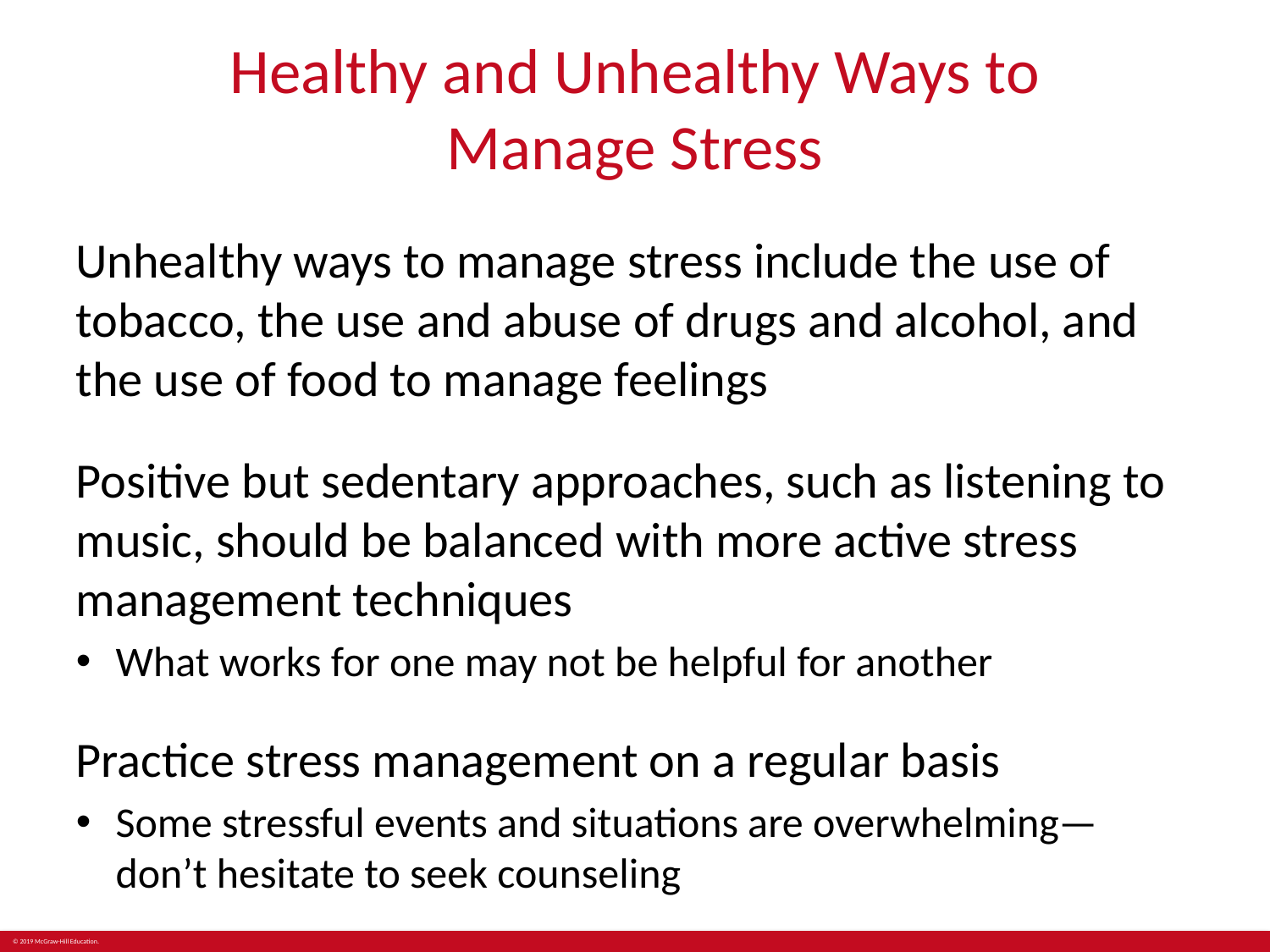

# Healthy and Unhealthy Ways to Manage Stress
Unhealthy ways to manage stress include the use of tobacco, the use and abuse of drugs and alcohol, and the use of food to manage feelings
Positive but sedentary approaches, such as listening to music, should be balanced with more active stress management techniques
What works for one may not be helpful for another
Practice stress management on a regular basis
Some stressful events and situations are overwhelming—
don’t hesitate to seek counseling